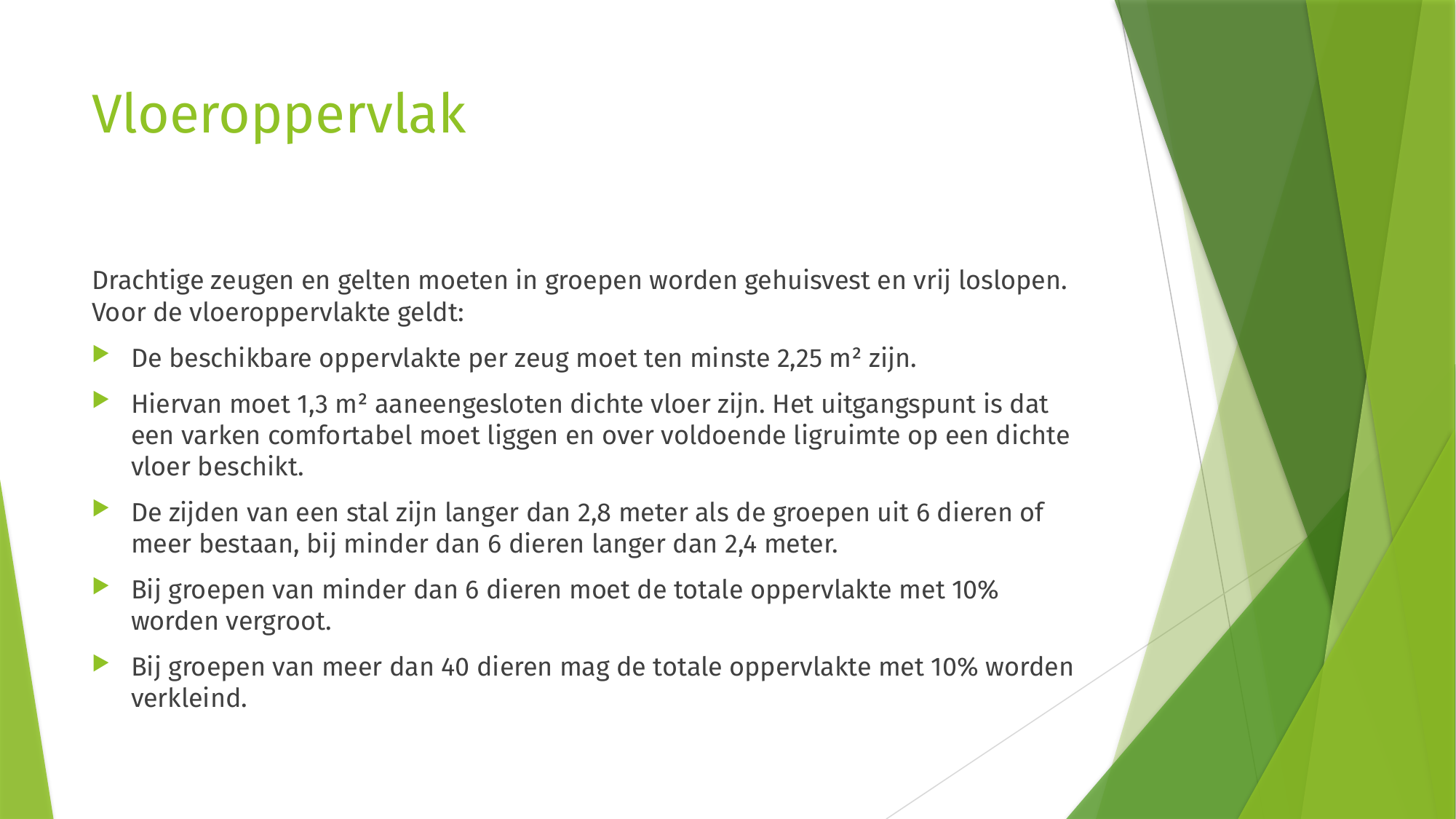

# Vloeroppervlak
Drachtige zeugen en gelten moeten in groepen worden gehuisvest en vrij loslopen. Voor de vloeroppervlakte geldt:
De beschikbare oppervlakte per zeug moet ten minste 2,25 m² zijn.
Hiervan moet 1,3 m² aaneengesloten dichte vloer zijn. Het uitgangspunt is dat een varken comfortabel moet liggen en over voldoende ligruimte op een dichte vloer beschikt.
De zijden van een stal zijn langer dan 2,8 meter als de groepen uit 6 dieren of meer bestaan, bij minder dan 6 dieren langer dan 2,4 meter.
Bij groepen van minder dan 6 dieren moet de totale oppervlakte met 10% worden vergroot.
Bij groepen van meer dan 40 dieren mag de totale oppervlakte met 10% worden verkleind.